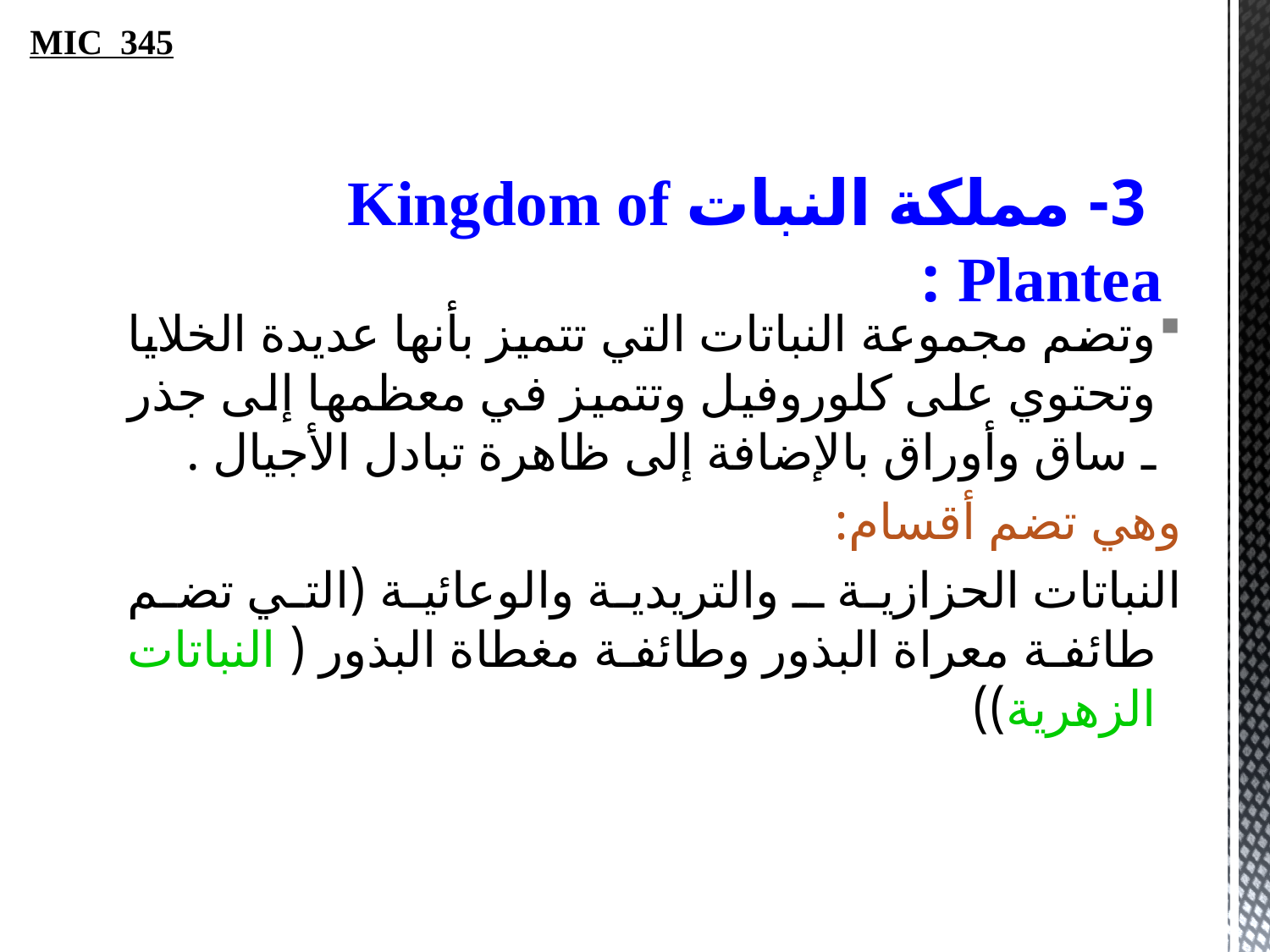

MIC  345
 3- مملكة النبات Kingdom of Plantea :
وتضم مجموعة النباتات التي تتميز بأنها عديدة الخلايا وتحتوي على كلوروفيل وتتميز في معظمها إلى جذر ـ ساق وأوراق بالإضافة إلى ظاهرة تبادل الأجيال .
وهي تضم أقسام:
النباتات الحزازية ـ والتريدية والوعائية (التي تضم طائفة معراة البذور وطائفة مغطاة البذور ( النباتات الزهرية))